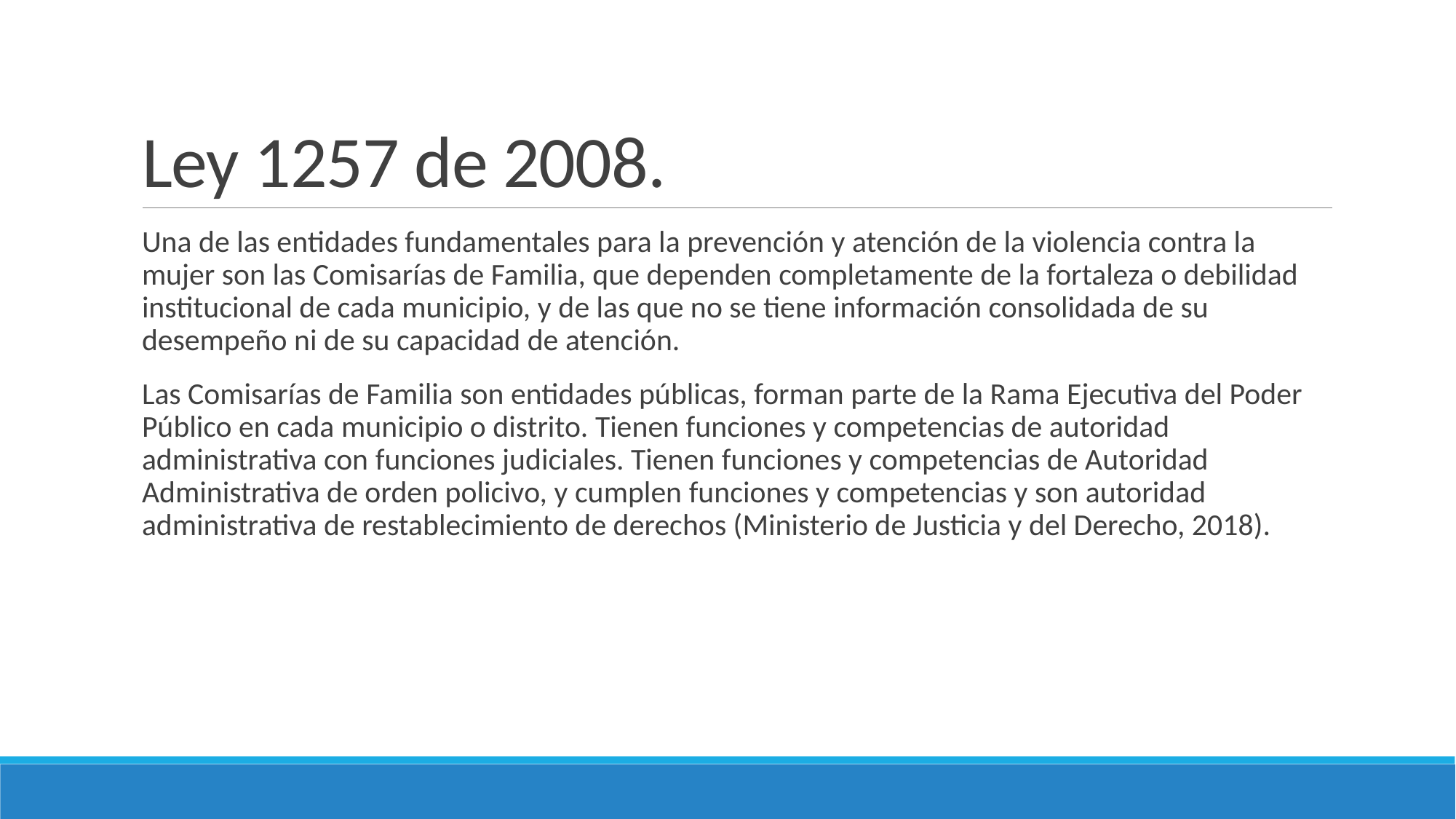

# Ley 1257 de 2008.
Una de las entidades fundamentales para la prevención y atención de la violencia contra la mujer son las Comisarías de Familia, que dependen completamente de la fortaleza o debilidad institucional de cada municipio, y de las que no se tiene información consolidada de su desempeño ni de su capacidad de atención.
Las Comisarías de Familia son entidades públicas, forman parte de la Rama Ejecutiva del Poder Público en cada municipio o distrito. Tienen funciones y competencias de autoridad administrativa con funciones judiciales. Tienen funciones y competencias de Autoridad Administrativa de orden policivo, y cumplen funciones y competencias y son autoridad administrativa de restablecimiento de derechos (Ministerio de Justicia y del Derecho, 2018).